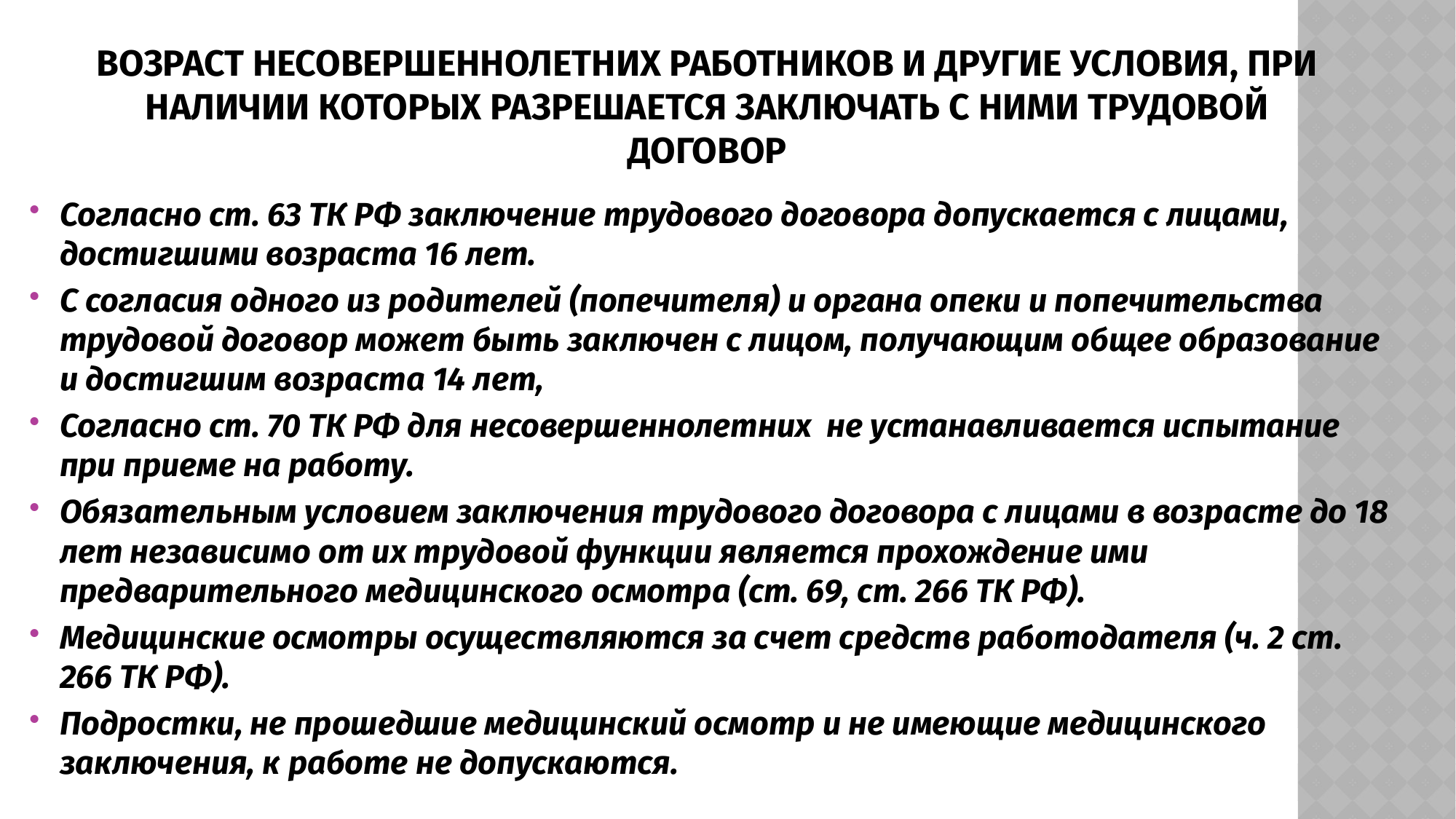

# Возраст несовершеннолетних работников и другие условия, при наличии которых разрешается заключать с ними трудовой договор
Согласно ст. 63 ТК РФ заключение трудового договора допускается с лицами, достигшими возраста 16 лет.
С согласия одного из родителей (попечителя) и органа опеки и попечительства трудовой договор может быть заключен с лицом, получающим общее образование и достигшим возраста 14 лет,
Согласно ст. 70 ТК РФ для несовершеннолетних  не устанавливается испытание при приеме на работу.
Обязательным условием заключения трудового договора с лицами в возрасте до 18 лет независимо от их трудовой функции является прохождение ими предварительного медицинского осмотра (ст. 69, ст. 266 ТК РФ).
Медицинские осмотры осуществляются за счет средств работодателя (ч. 2 ст. 266 ТК РФ).
Подростки, не прошедшие медицинский осмотр и не имеющие медицинского заключения, к работе не допускаются.